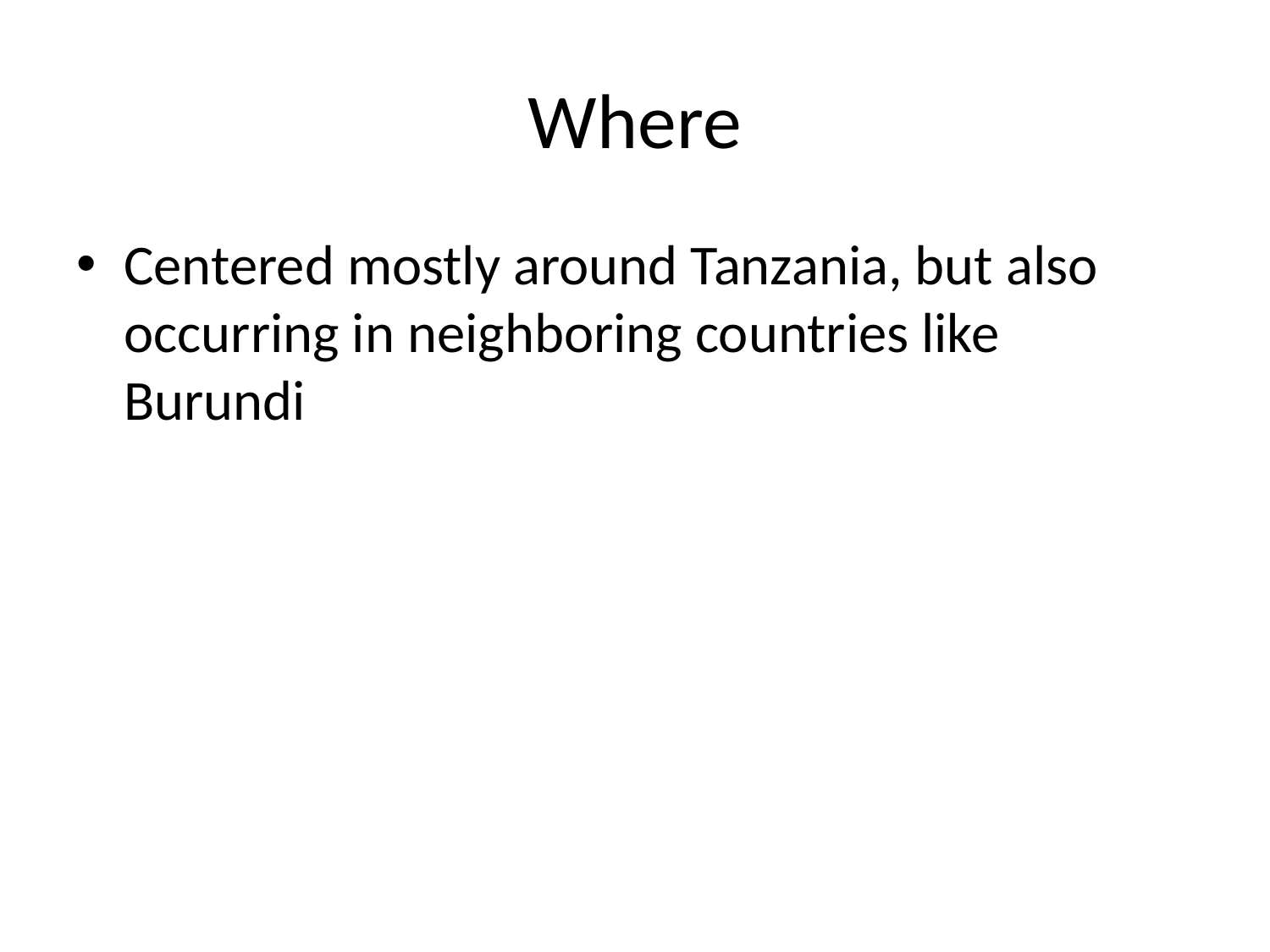

# Where
Centered mostly around Tanzania, but also occurring in neighboring countries like Burundi